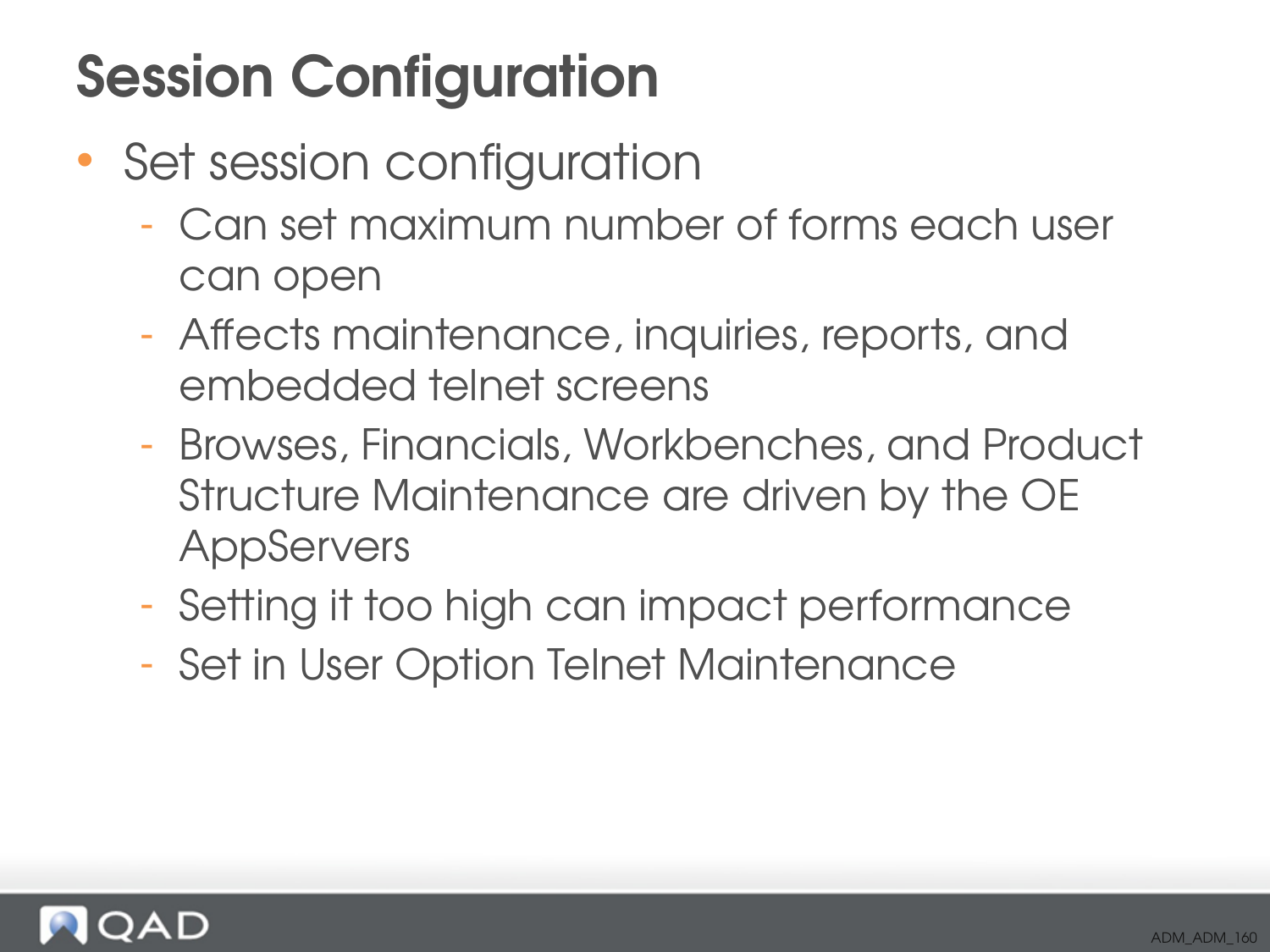

# Session Configuration
Set session configuration
Can set maximum number of forms each user can open
Affects maintenance, inquiries, reports, and embedded telnet screens
Browses, Financials, Workbenches, and Product Structure Maintenance are driven by the OE AppServers
Setting it too high can impact performance
Set in User Option Telnet Maintenance

ADM_ADM_160